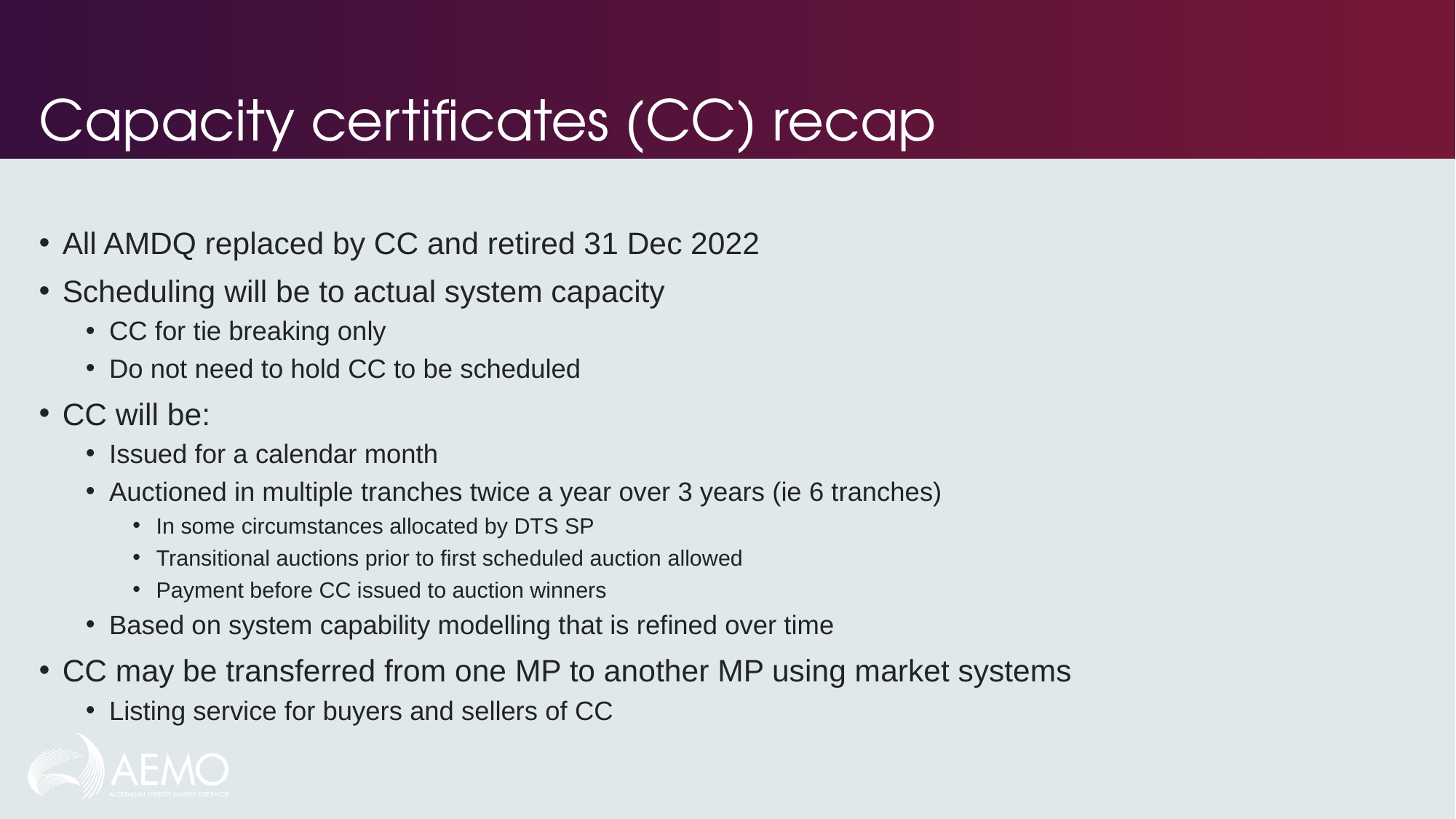

# Capacity certificates (CC) recap
All AMDQ replaced by CC and retired 31 Dec 2022
Scheduling will be to actual system capacity
CC for tie breaking only
Do not need to hold CC to be scheduled
CC will be:
Issued for a calendar month
Auctioned in multiple tranches twice a year over 3 years (ie 6 tranches)
In some circumstances allocated by DTS SP
Transitional auctions prior to first scheduled auction allowed
Payment before CC issued to auction winners
Based on system capability modelling that is refined over time
CC may be transferred from one MP to another MP using market systems
Listing service for buyers and sellers of CC